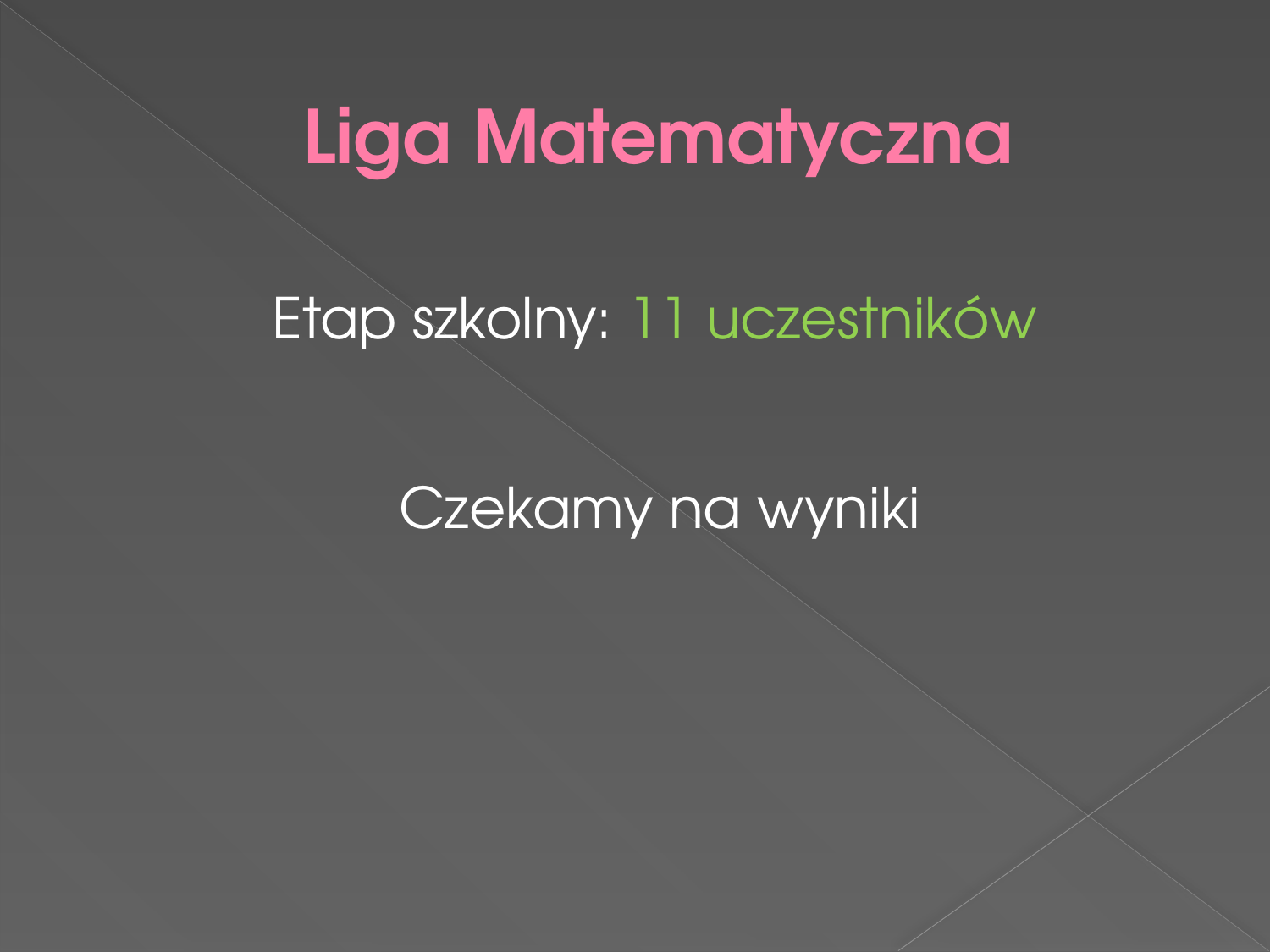

# Liga Matematyczna
Etap szkolny: 11 uczestników
Czekamy na wyniki